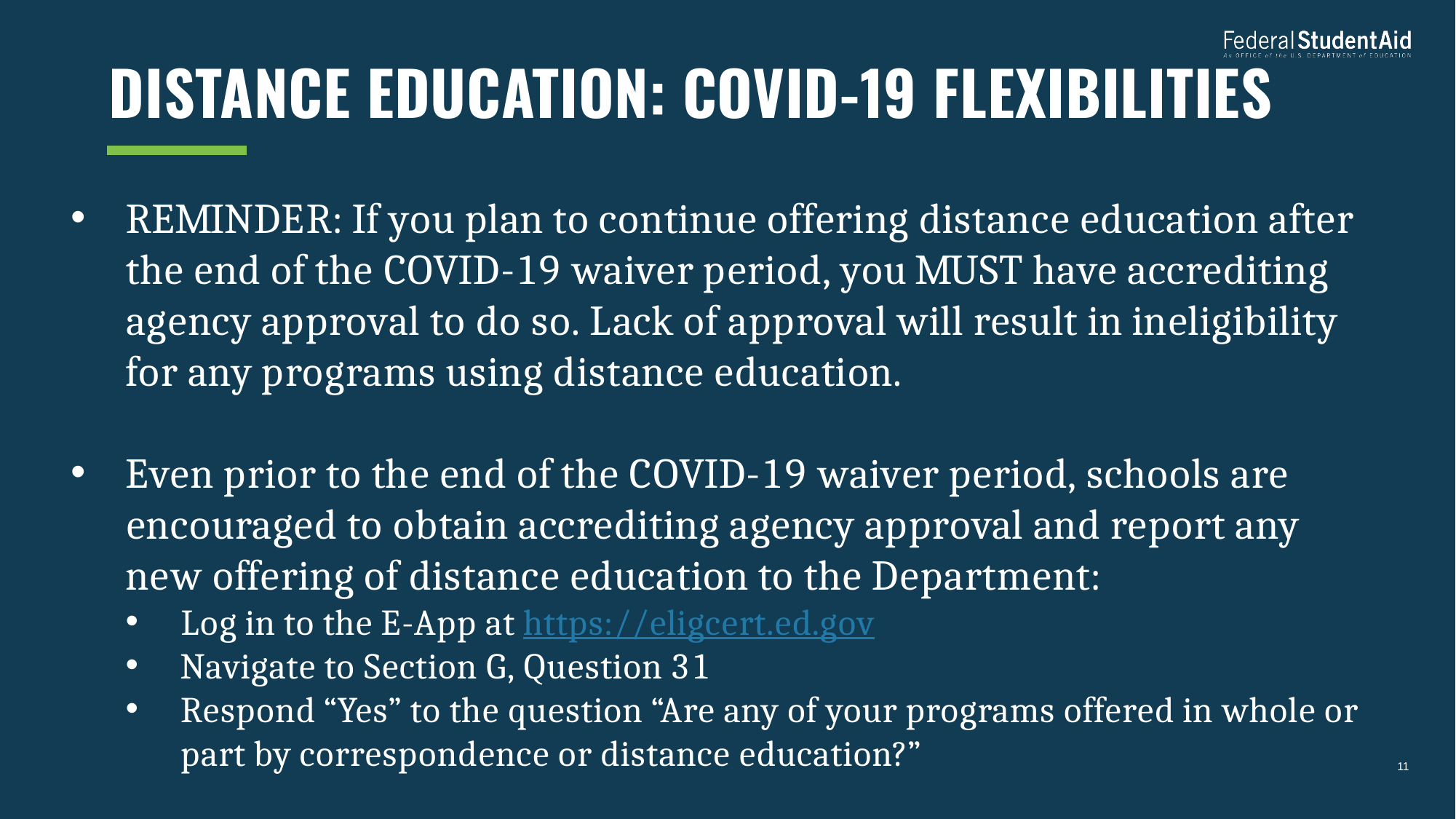

# Distance education: COVID-19 flexibilities
REMINDER: If you plan to continue offering distance education after the end of the COVID-19 waiver period, you MUST have accrediting agency approval to do so. Lack of approval will result in ineligibility for any programs using distance education.

Even prior to the end of the COVID-19 waiver period, schools are encouraged to obtain accrediting agency approval and report any new offering of distance education to the Department:
Log in to the E-App at https://eligcert.ed.gov
Navigate to Section G, Question 31
Respond “Yes” to the question “Are any of your programs offered in whole or part by correspondence or distance education?”

11